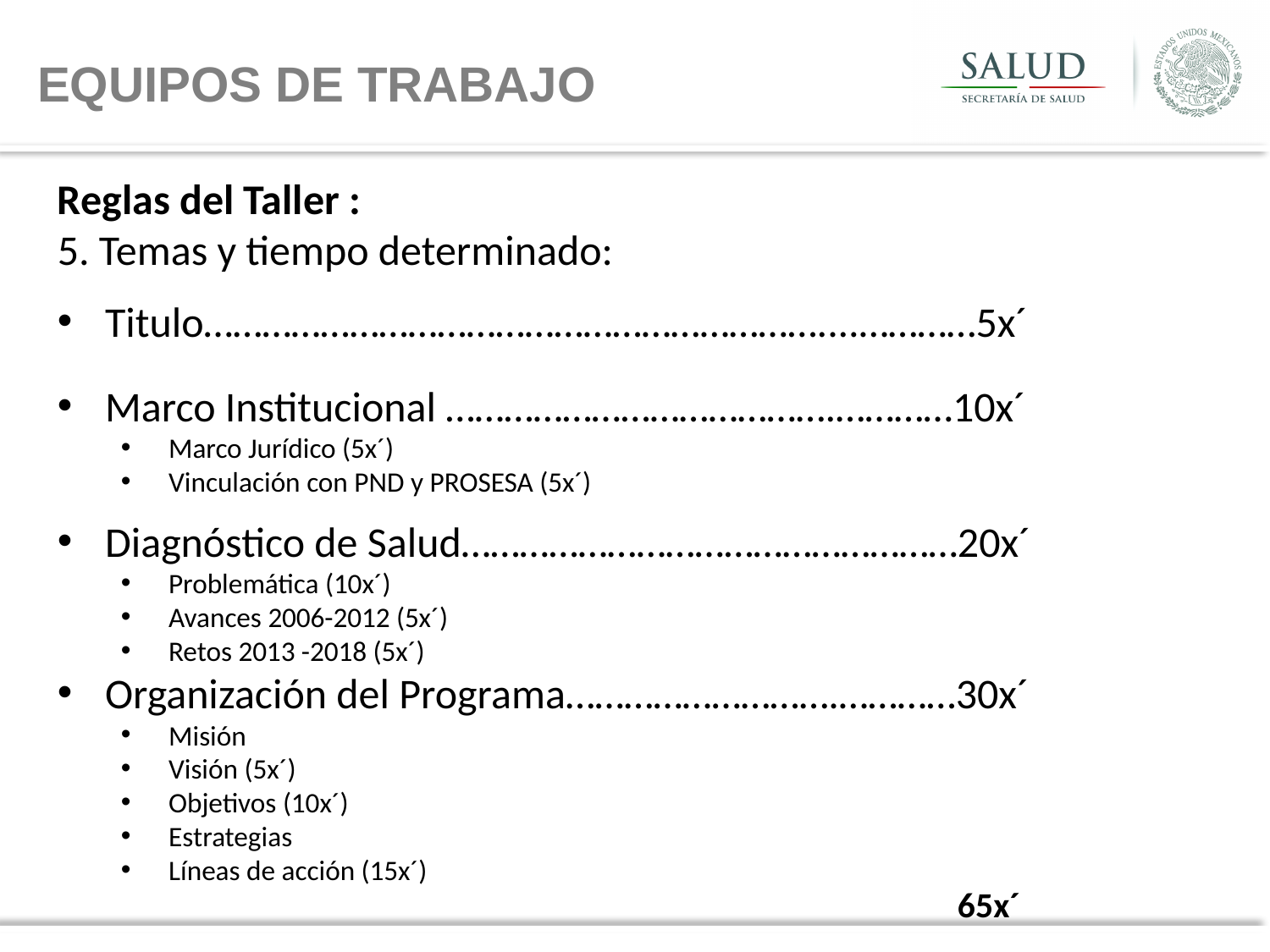

EQUIPOS DE TRABAJO
Reglas del Taller :
5. Temas y tiempo determinado:

Titulo………………………………………………………....…………5x´

Marco Institucional ………………………………….…………10x´
Marco Jurídico (5x´)
Vinculación con PND y PROSESA (5x´)

Diagnóstico de Salud……………………………………………20x´
Problemática (10x´)
Avances 2006-2012 (5x´)
Retos 2013 -2018 (5x´)

Organización del Programa……………………….…………30x´
Misión
Visión (5x´)
Objetivos (10x´)
Estrategias
Líneas de acción (15x´)
65x´